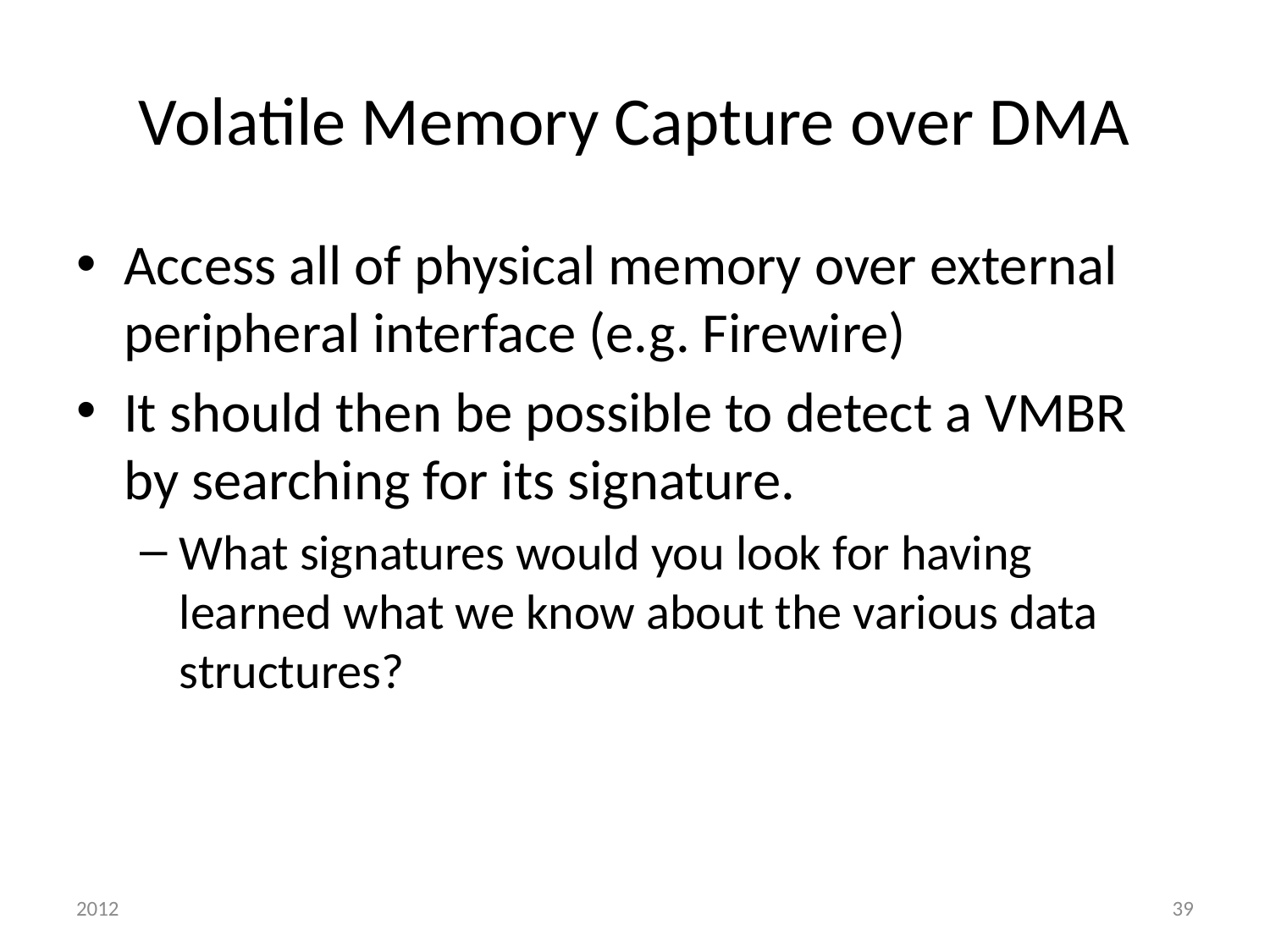

# Volatile Memory Capture over DMA
Access all of physical memory over external peripheral interface (e.g. Firewire)
It should then be possible to detect a VMBR by searching for its signature.
What signatures would you look for having learned what we know about the various data structures?
2012

39